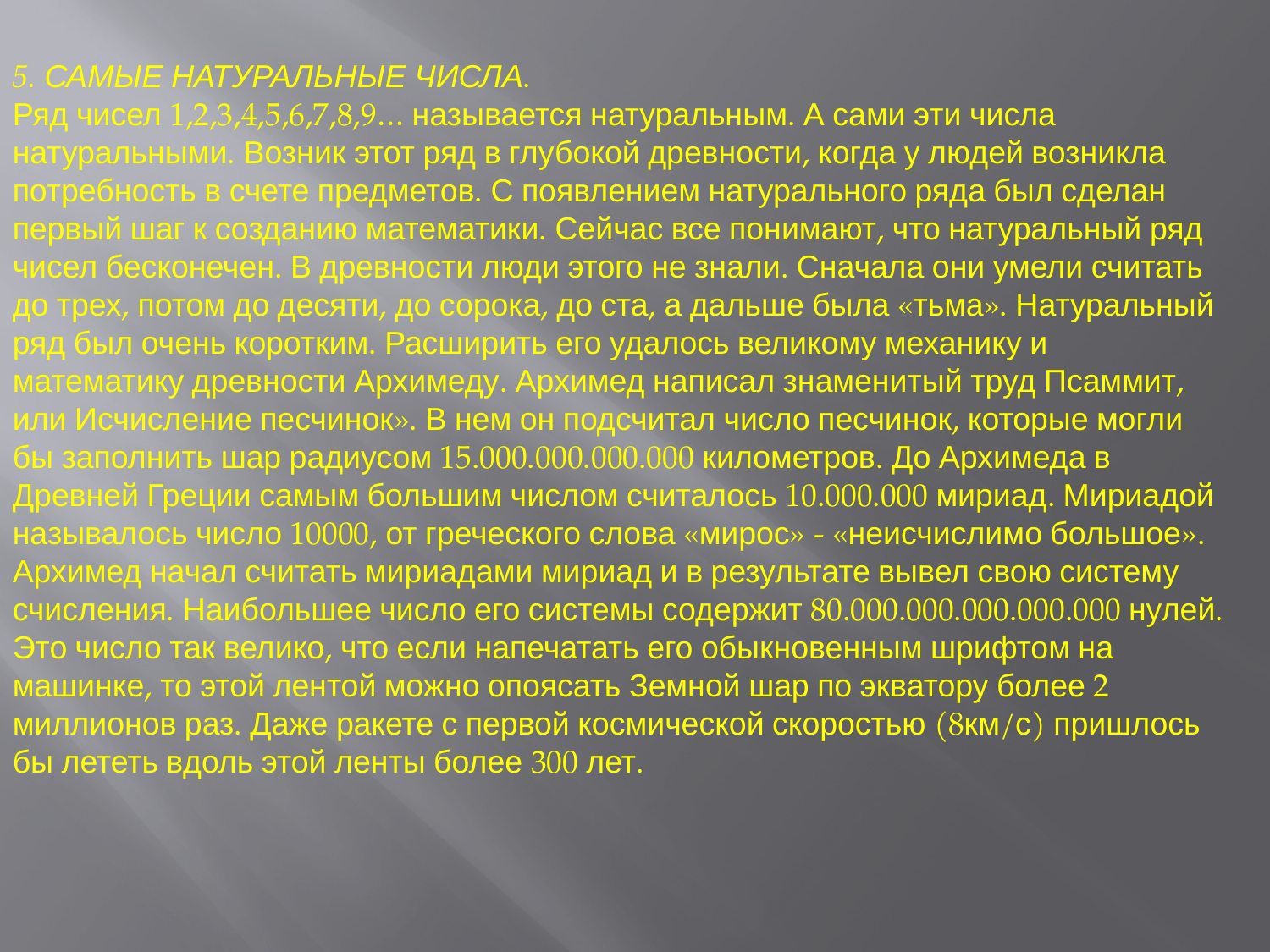

5. САМЫЕ НАТУРАЛЬНЫЕ ЧИСЛА.
Ряд чисел 1,2,3,4,5,6,7,8,9… называется натуральным. А сами эти числа натуральными. Возник этот ряд в глубокой древности, когда у людей возникла потребность в счете предметов. С появлением натурального ряда был сделан первый шаг к созданию математики. Сейчас все понимают, что натуральный ряд чисел бесконечен. В древности люди этого не знали. Сначала они умели считать до трех, потом до десяти, до сорока, до ста, а дальше была «тьма». Натуральный ряд был очень коротким. Расширить его удалось великому механику и математику древности Архимеду. Архимед написал знаменитый труд Псаммит, или Исчисление песчинок». В нем он подсчитал число песчинок, которые могли бы заполнить шар радиусом 15.000.000.000.000 километров. До Архимеда в Древней Греции самым большим числом считалось 10.000.000 мириад. Мириадой называлось число 10000, от греческого слова «мирос» - «неисчислимо большое». Архимед начал считать мириадами мириад и в результате вывел свою систему счисления. Наибольшее число его системы содержит 80.000.000.000.000.000 нулей. Это число так велико, что если напечатать его обыкновенным шрифтом на машинке, то этой лентой можно опоясать Земной шар по экватору более 2 миллионов раз. Даже ракете с первой космической скоростью (8км/с) пришлось бы лететь вдоль этой ленты более 300 лет.